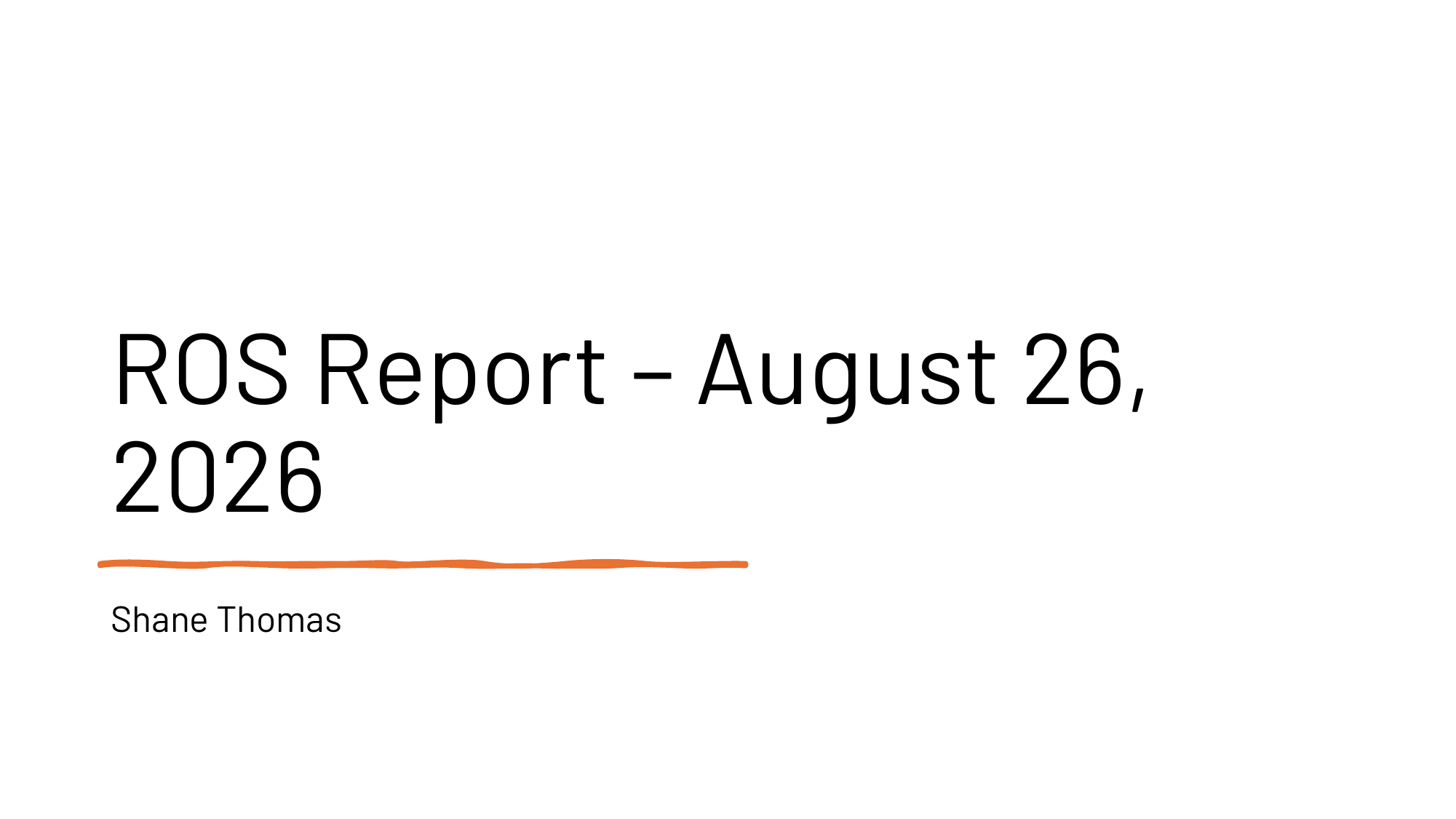

# ROS Report – August 26, 2026

Shane Thomas